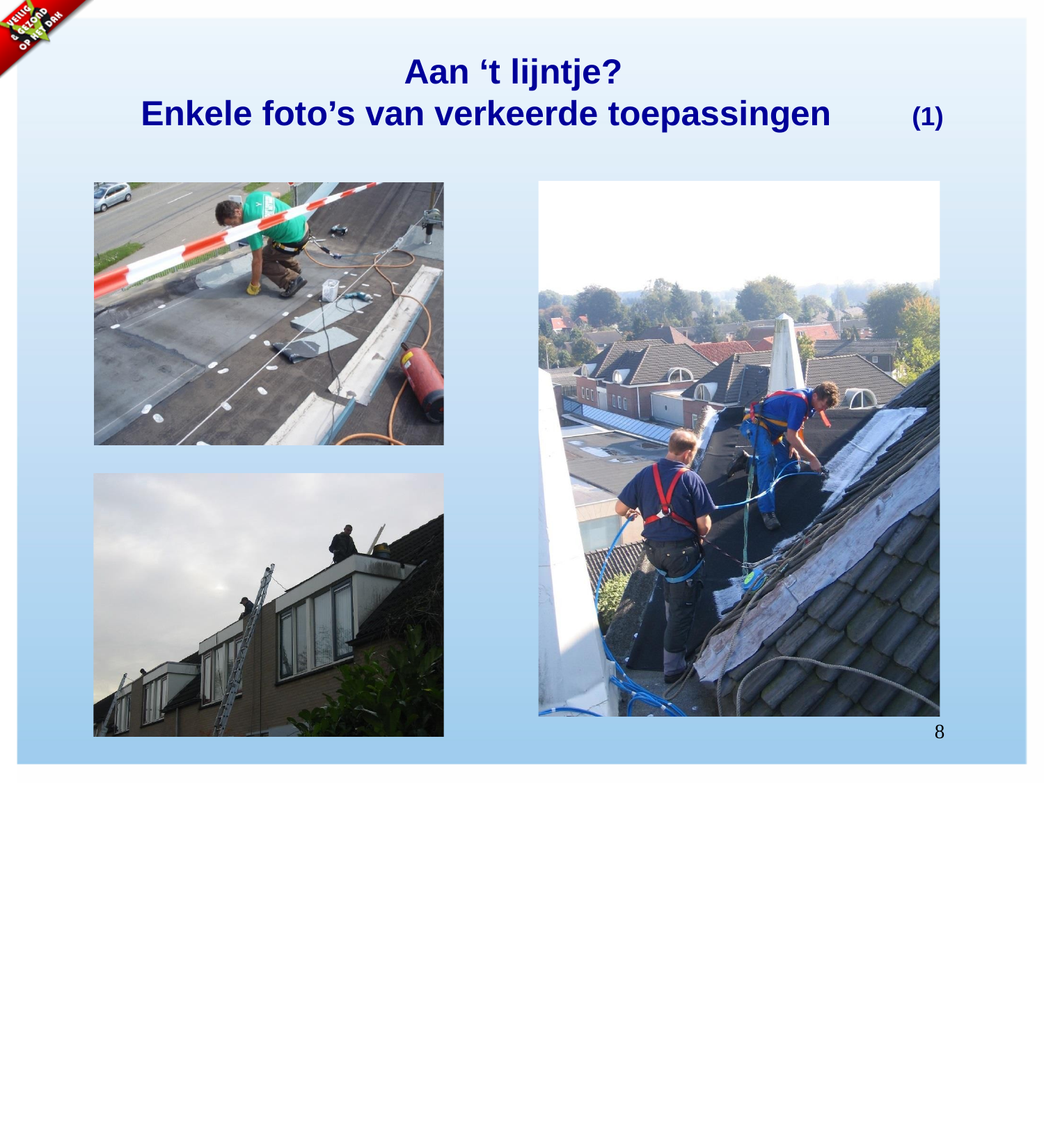

# Aan ‘t lijntje?
Enkele foto’s van verkeerde toepassingen
(1)

8